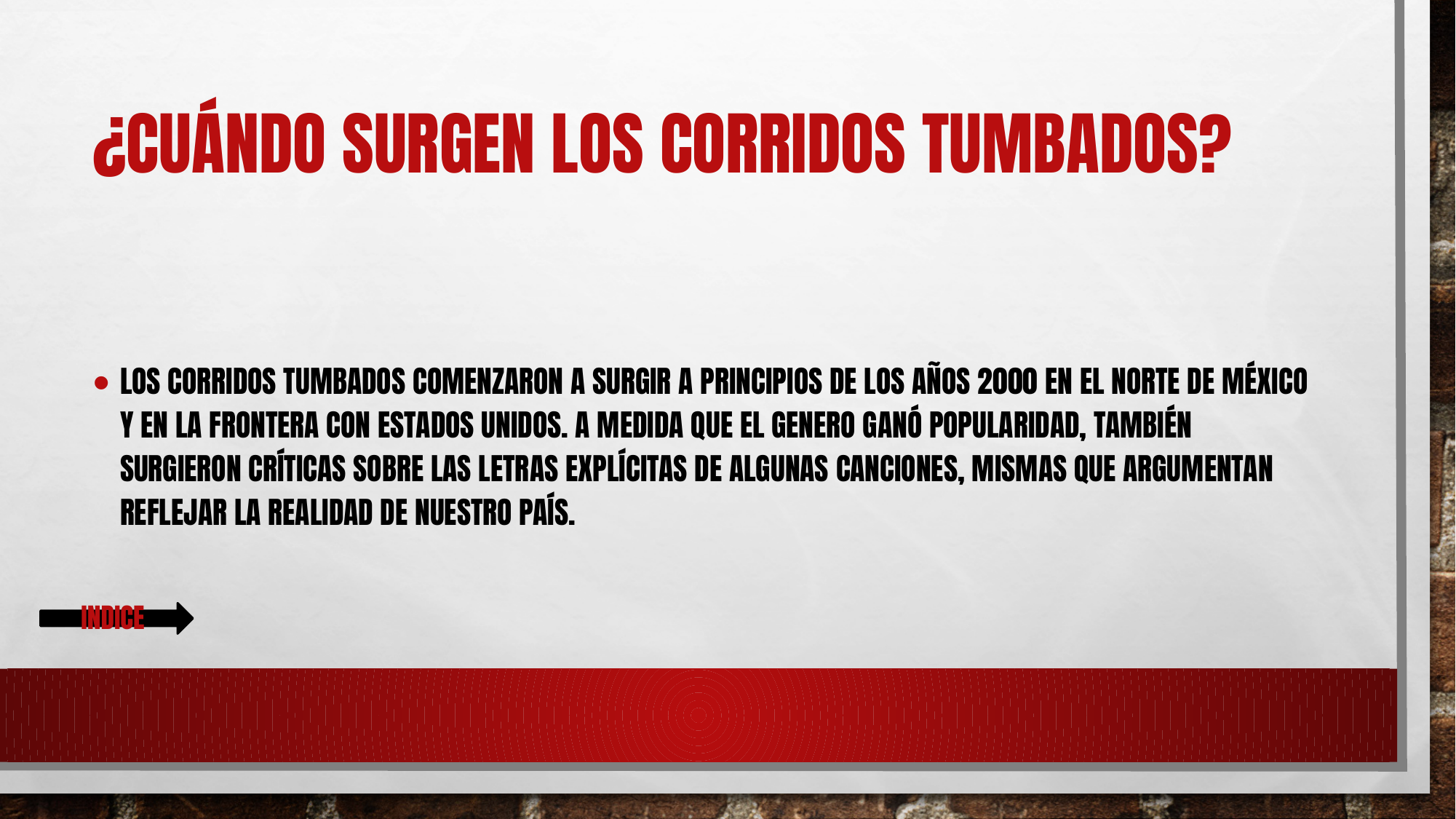

# ¿Cuándo surgen los corridos tumbados?
Los corridos tumbados comenzaron a surgir a principios de los años 2000 en el norte de México y en la frontera con Estados Unidos. A medida que el genero ganó popularidad, también surgieron críticas sobre las letras explícitas de algunas canciones, mismas que argumentan reflejar la realidad de nuestro país.
INDICE